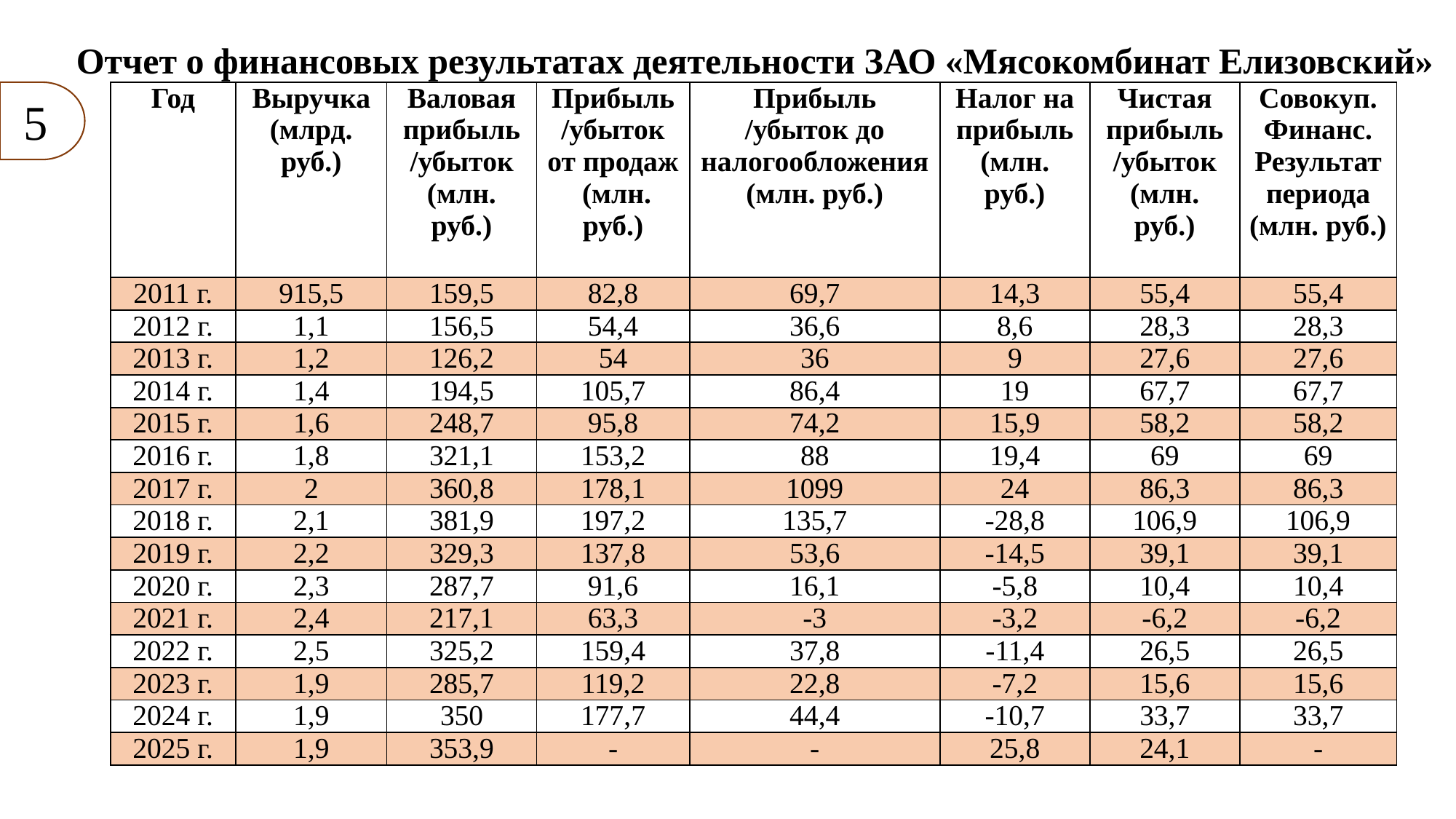

Отчет о финансовых результатах деятельности ЗАО «Мясокомбинат Елизовский»
5
5
| Год | Выручка (млрд. руб.) | Валовая прибыль /убыток (млн. руб.) | Прибыль /убыток от продаж (млн. руб.) | Прибыль /убыток до налогообложения (млн. руб.) | Налог на прибыль (млн. руб.) | Чистая прибыль /убыток (млн. руб.) | Совокуп. Финанс. Результат периода (млн. руб.) |
| --- | --- | --- | --- | --- | --- | --- | --- |
| 2011 г. | 915,5 | 159,5 | 82,8 | 69,7 | 14,3 | 55,4 | 55,4 |
| 2012 г. | 1,1 | 156,5 | 54,4 | 36,6 | 8,6 | 28,3 | 28,3 |
| 2013 г. | 1,2 | 126,2 | 54 | 36 | 9 | 27,6 | 27,6 |
| 2014 г. | 1,4 | 194,5 | 105,7 | 86,4 | 19 | 67,7 | 67,7 |
| 2015 г. | 1,6 | 248,7 | 95,8 | 74,2 | 15,9 | 58,2 | 58,2 |
| 2016 г. | 1,8 | 321,1 | 153,2 | 88 | 19,4 | 69 | 69 |
| 2017 г. | 2 | 360,8 | 178,1 | 1099 | 24 | 86,3 | 86,3 |
| 2018 г. | 2,1 | 381,9 | 197,2 | 135,7 | -28,8 | 106,9 | 106,9 |
| 2019 г. | 2,2 | 329,3 | 137,8 | 53,6 | -14,5 | 39,1 | 39,1 |
| 2020 г. | 2,3 | 287,7 | 91,6 | 16,1 | -5,8 | 10,4 | 10,4 |
| 2021 г. | 2,4 | 217,1 | 63,3 | -3 | -3,2 | -6,2 | -6,2 |
| 2022 г. | 2,5 | 325,2 | 159,4 | 37,8 | -11,4 | 26,5 | 26,5 |
| 2023 г. | 1,9 | 285,7 | 119,2 | 22,8 | -7,2 | 15,6 | 15,6 |
| 2024 г. | 1,9 | 350 | 177,7 | 44,4 | -10,7 | 33,7 | 33,7 |
| 2025 г. | 1,9 | 353,9 | - | - | 25,8 | 24,1 | - |